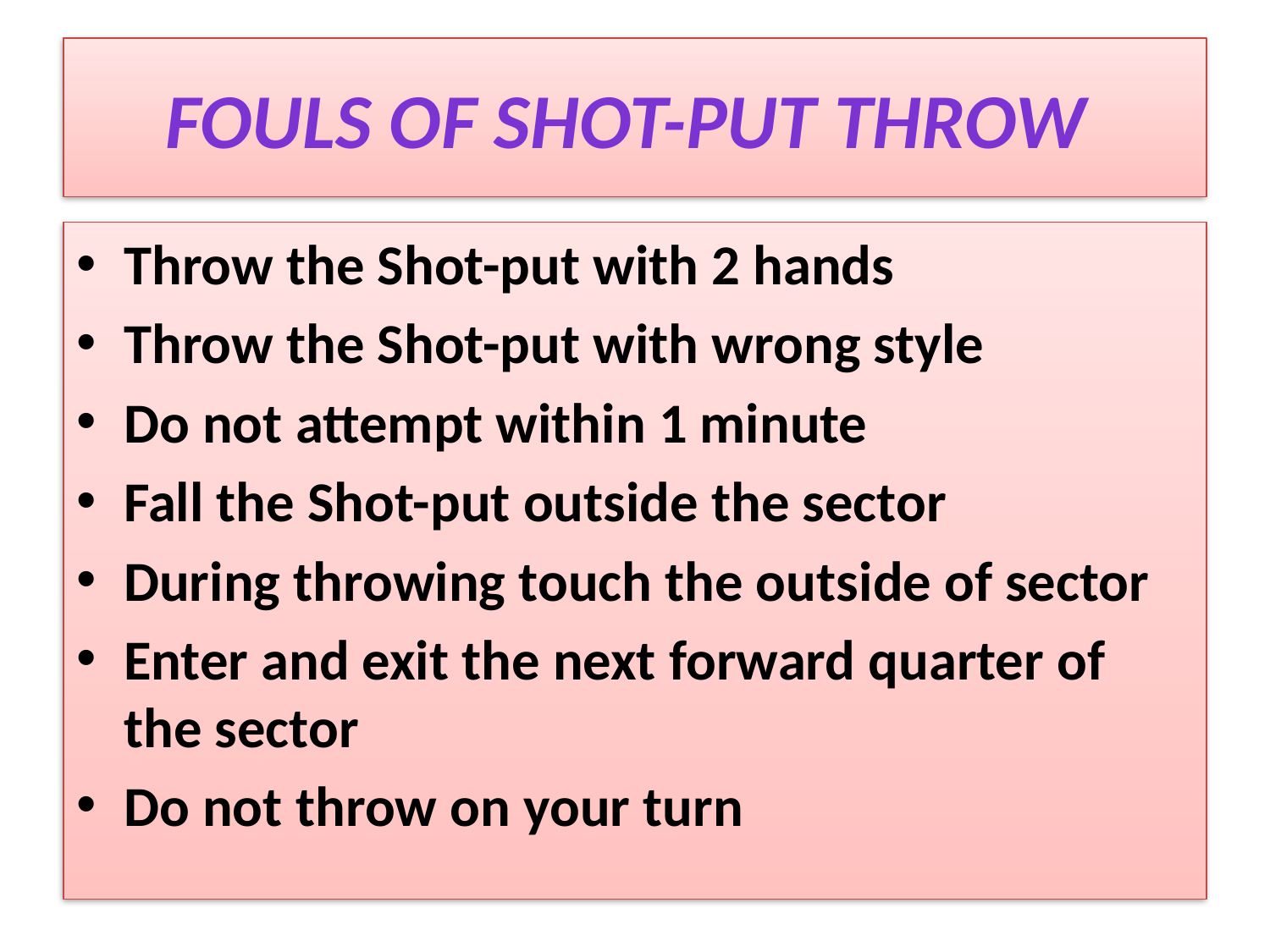

# Fouls of shot-put throw
Throw the Shot-put with 2 hands
Throw the Shot-put with wrong style
Do not attempt within 1 minute
Fall the Shot-put outside the sector
During throwing touch the outside of sector
Enter and exit the next forward quarter of the sector
Do not throw on your turn